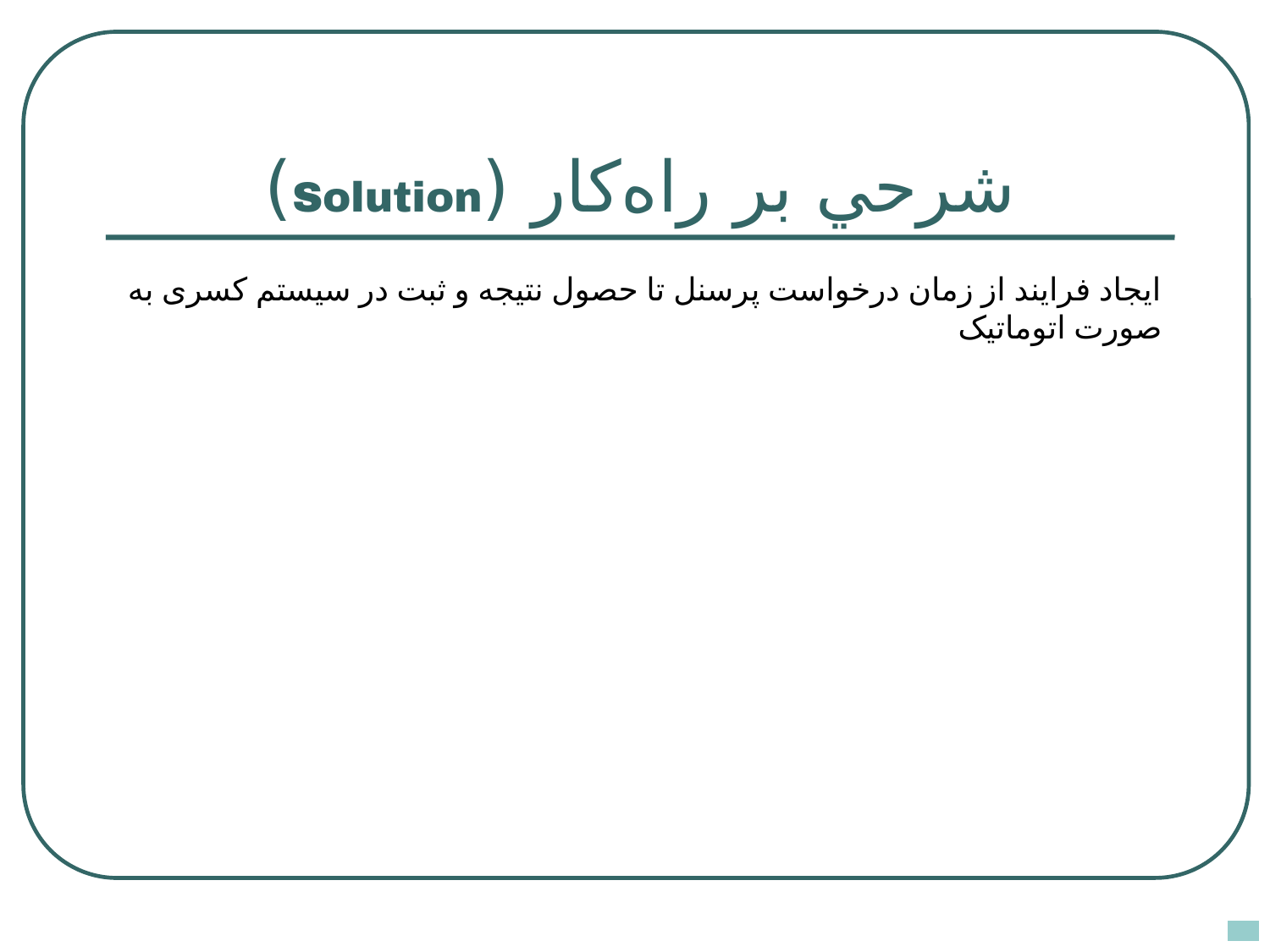

# شرحي بر راه‌كار (Solution)
ایجاد فرایند از زمان درخواست پرسنل تا حصول نتیجه و ثبت در سیستم کسری به صورت اتوماتیک